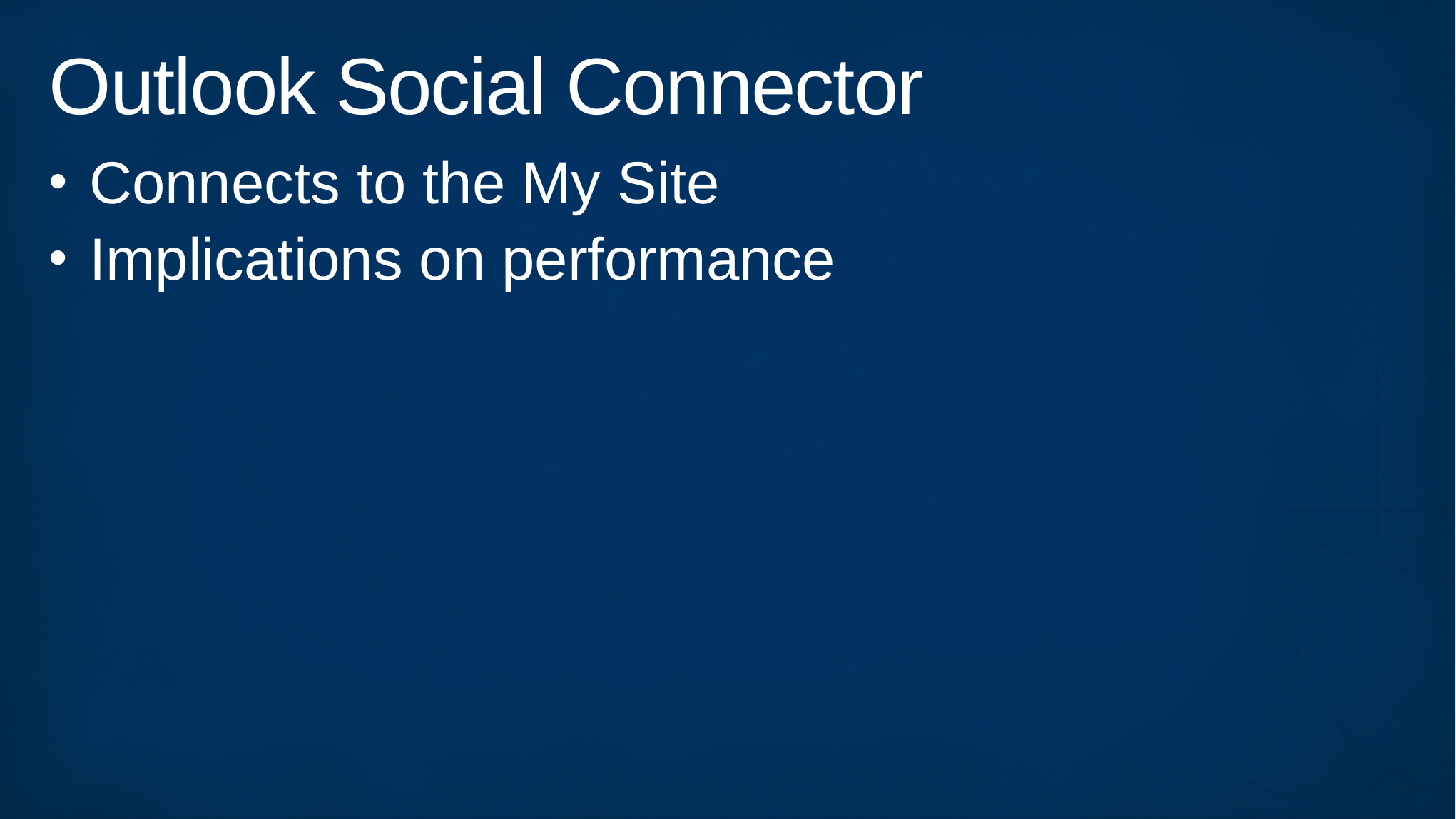

# Outlook Social Connector
Connects to the My Site
Implications on performance